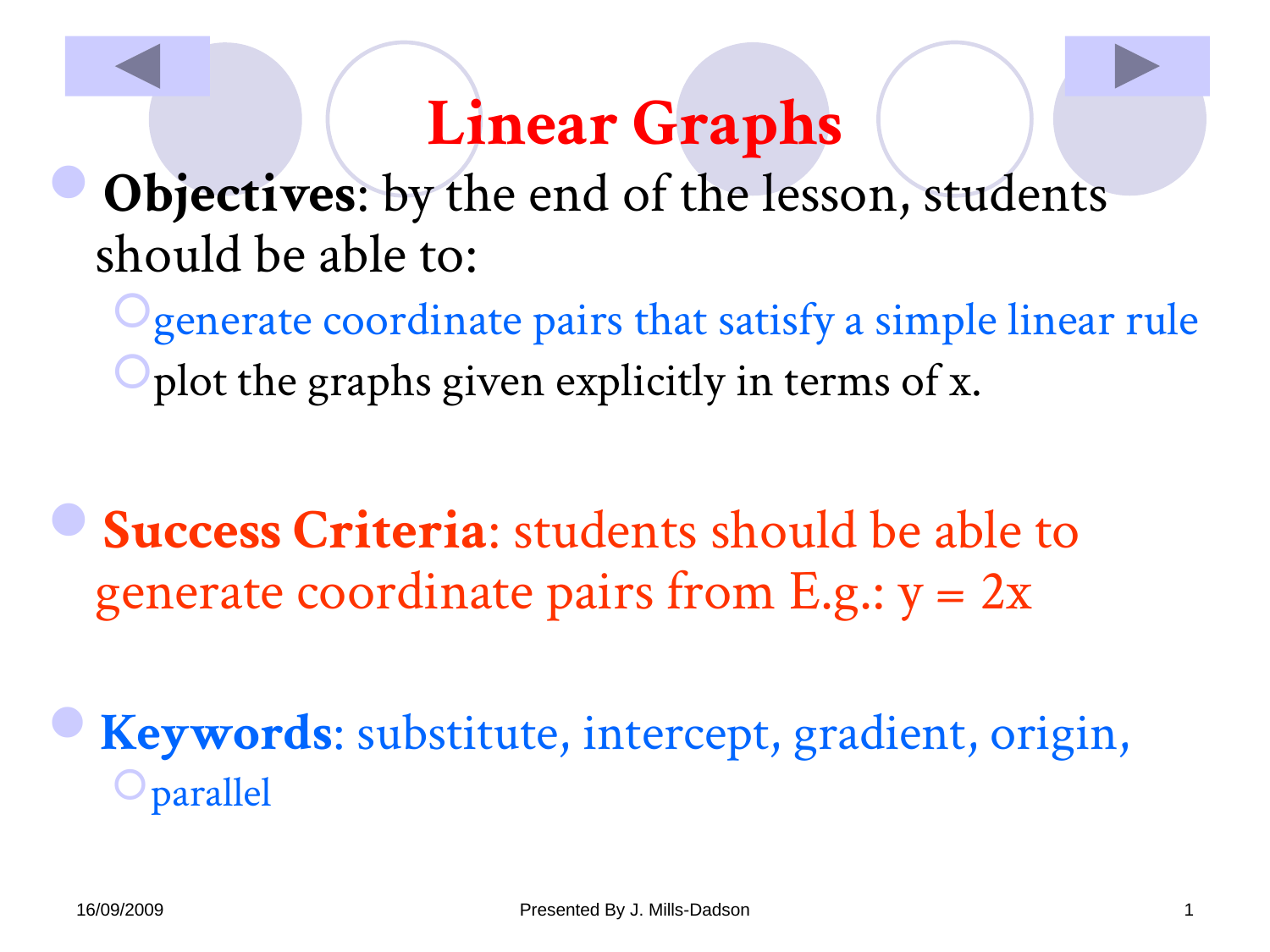

# Linear Graphs
Objectives: by the end of the lesson, students should be able to:
generate coordinate pairs that satisfy a simple linear rule
plot the graphs given explicitly in terms of x.

Success Criteria: students should be able to generate coordinate pairs from E.g.: y = 2x

Keywords: substitute, intercept, gradient, origin,
parallel
16/09/2009
Presented By J. Mills-Dadson
1